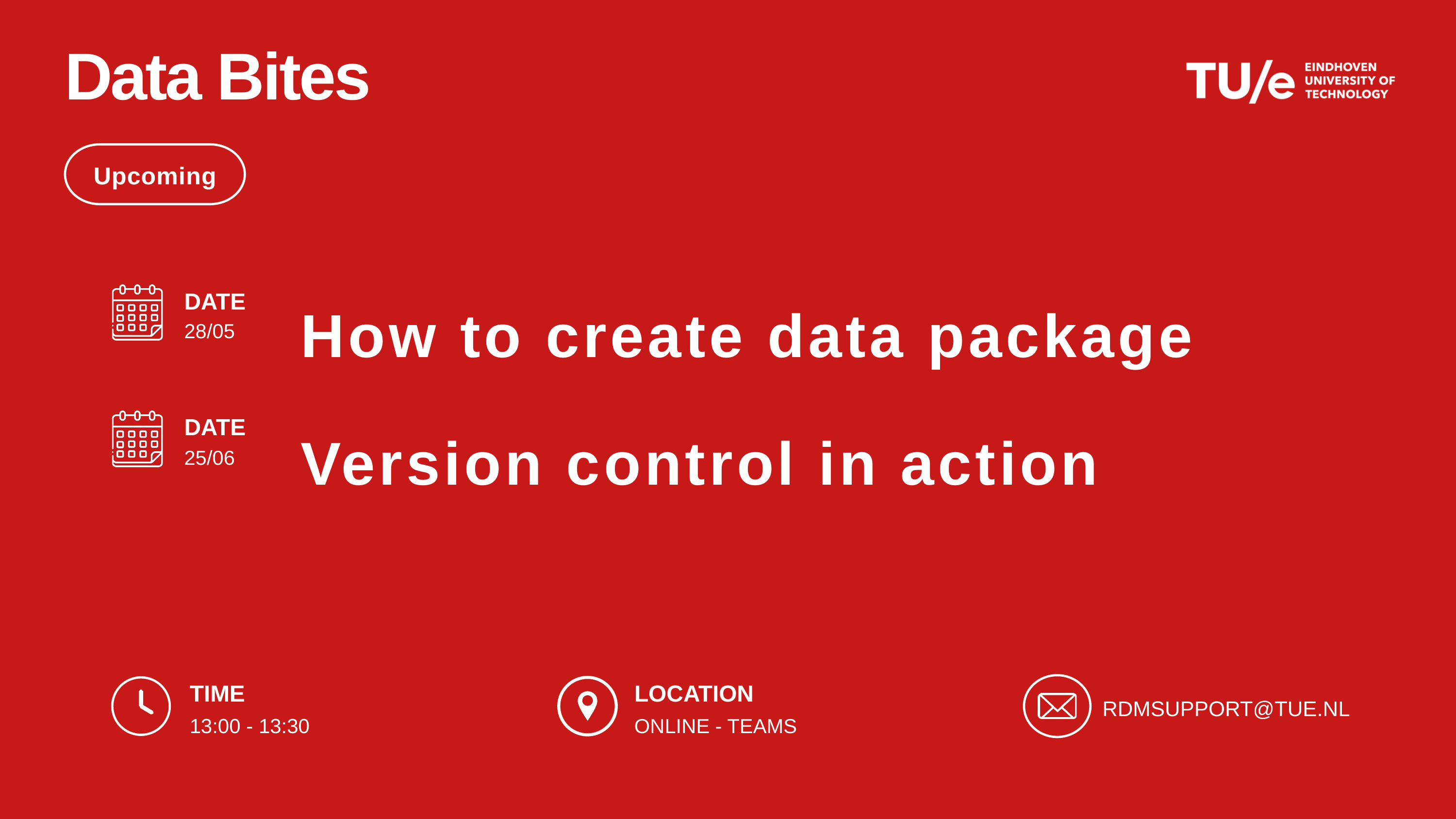

Data Bites

Upcoming
How to create data package
DATE

28/05
Version control in action
DATE

25/06
LOCATION

ONLINE - TEAMS
TIME

13:00 - 13:30

RDMSUPPORT@TUE.NL